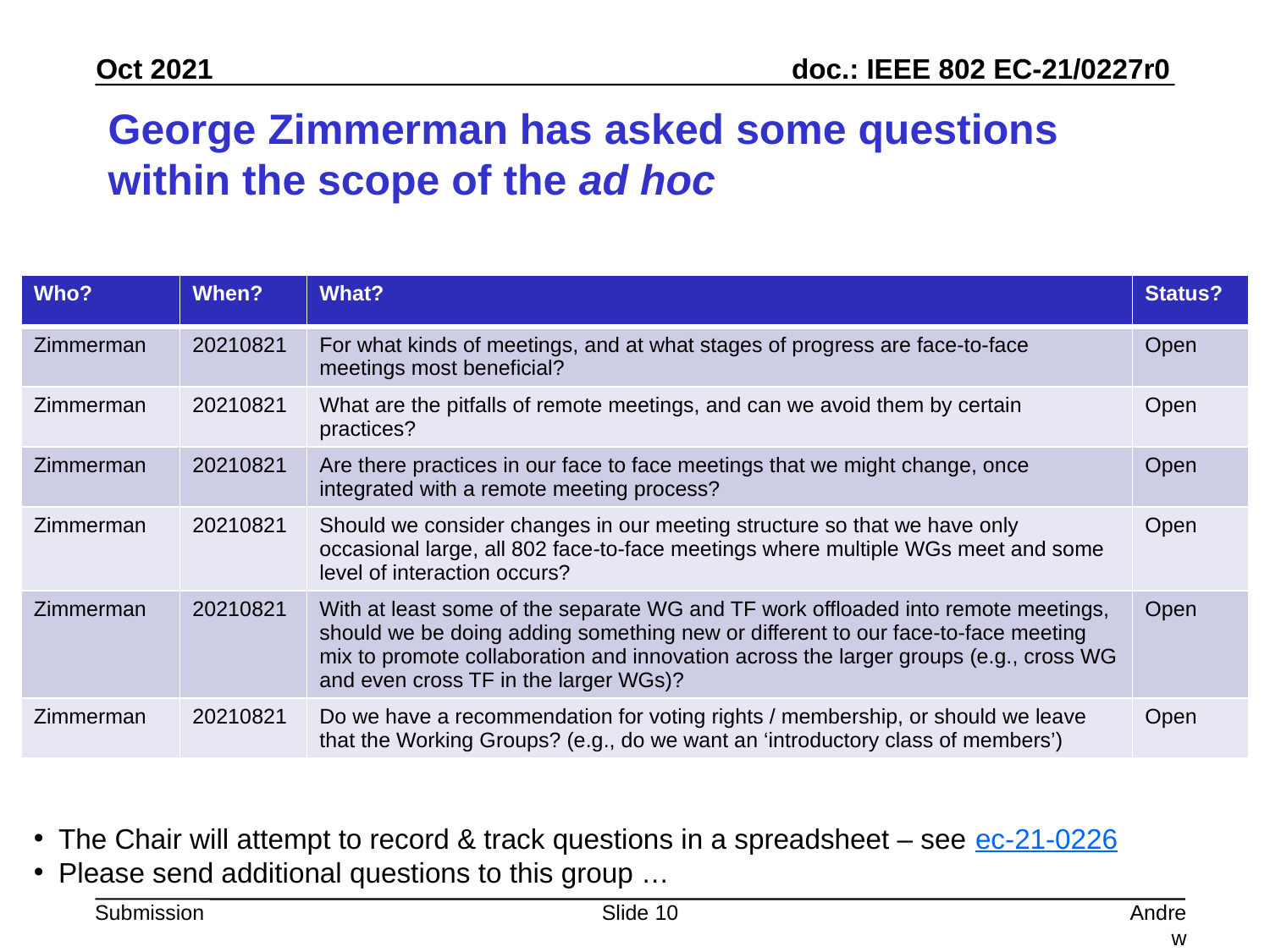

# George Zimmerman has asked some questions within the scope of the ad hoc
| Who? | When? | What? | Status? |
| --- | --- | --- | --- |
| Zimmerman | 20210821 | For what kinds of meetings, and at what stages of progress are face-to-face meetings most beneficial? | Open |
| Zimmerman | 20210821 | What are the pitfalls of remote meetings, and can we avoid them by certain practices? | Open |
| Zimmerman | 20210821 | Are there practices in our face to face meetings that we might change, once integrated with a remote meeting process? | Open |
| Zimmerman | 20210821 | Should we consider changes in our meeting structure so that we have only occasional large, all 802 face-to-face meetings where multiple WGs meet and some level of interaction occurs? | Open |
| Zimmerman | 20210821 | With at least some of the separate WG and TF work offloaded into remote meetings, should we be doing adding something new or different to our face-to-face meeting mix to promote collaboration and innovation across the larger groups (e.g., cross WG and even cross TF in the larger WGs)? | Open |
| Zimmerman | 20210821 | Do we have a recommendation for voting rights / membership, or should we leave that the Working Groups? (e.g., do we want an ‘introductory class of members’) | Open |
The Chair will attempt to record & track questions in a spreadsheet – see ec-21-0226
Please send additional questions to this group …
Slide 10
Andrew Myles, Cisco